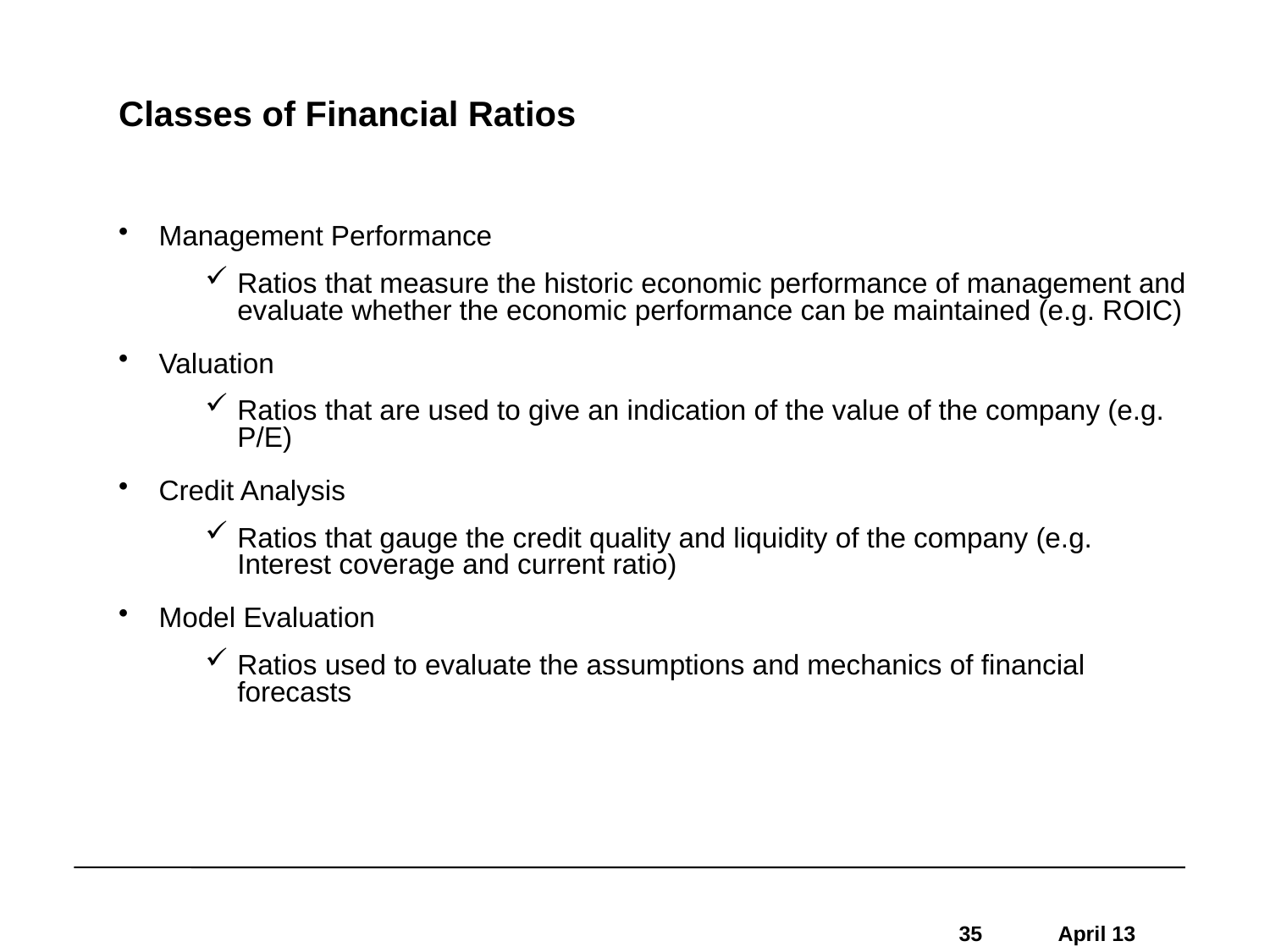

# Classes of Financial Ratios
Management Performance
Ratios that measure the historic economic performance of management and evaluate whether the economic performance can be maintained (e.g. ROIC)
Valuation
Ratios that are used to give an indication of the value of the company (e.g. P/E)
Credit Analysis
Ratios that gauge the credit quality and liquidity of the company (e.g. Interest coverage and current ratio)
Model Evaluation
Ratios used to evaluate the assumptions and mechanics of financial forecasts